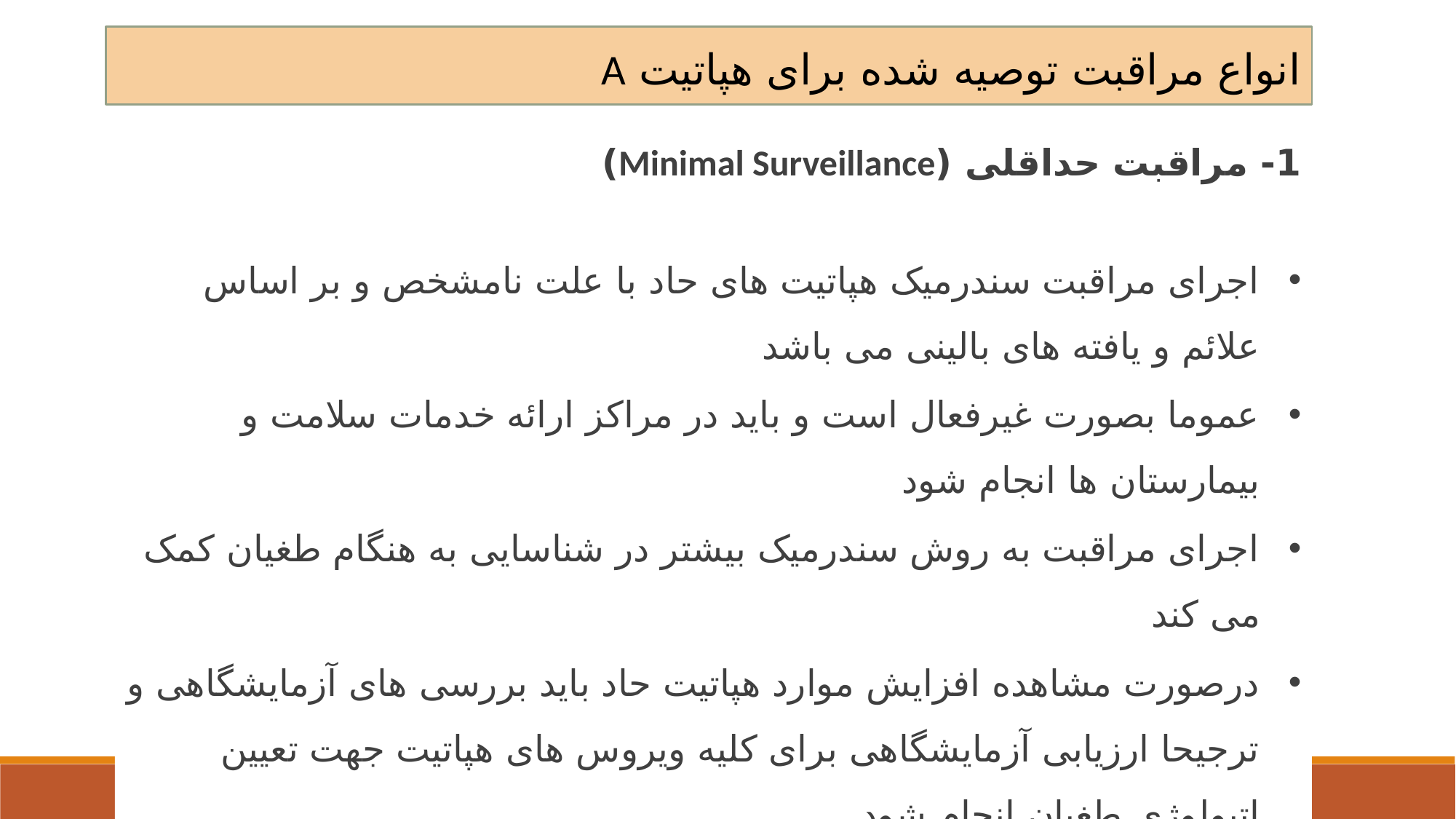

انواع مراقبت توصیه شده برای هپاتیت A
1- مراقبت حداقلی (Minimal Surveillance)

اجرای مراقبت سندرمیک هپاتیت های حاد با علت نامشخص و بر اساس علائم و یافته های بالینی می باشد
عموما بصورت غیرفعال است و باید در مراکز ارائه خدمات سلامت و بیمارستان ها انجام شود
اجرای مراقبت به روش سندرمیک بیشتر در شناسایی به هنگام طغیان کمک می کند
درصورت مشاهده افزایش موارد هپاتیت حاد باید بررسی های آزمایشگاهی و ترجیحا ارزیابی آزمایشگاهی برای کلیه ویروس های هپاتیت جهت تعیین اتیولوژی طغیان انجام شود
اپیدمیولوژی طغیان هپاتیت A استراتژیهای واکسیناسیون را تعیین خواهد نمود